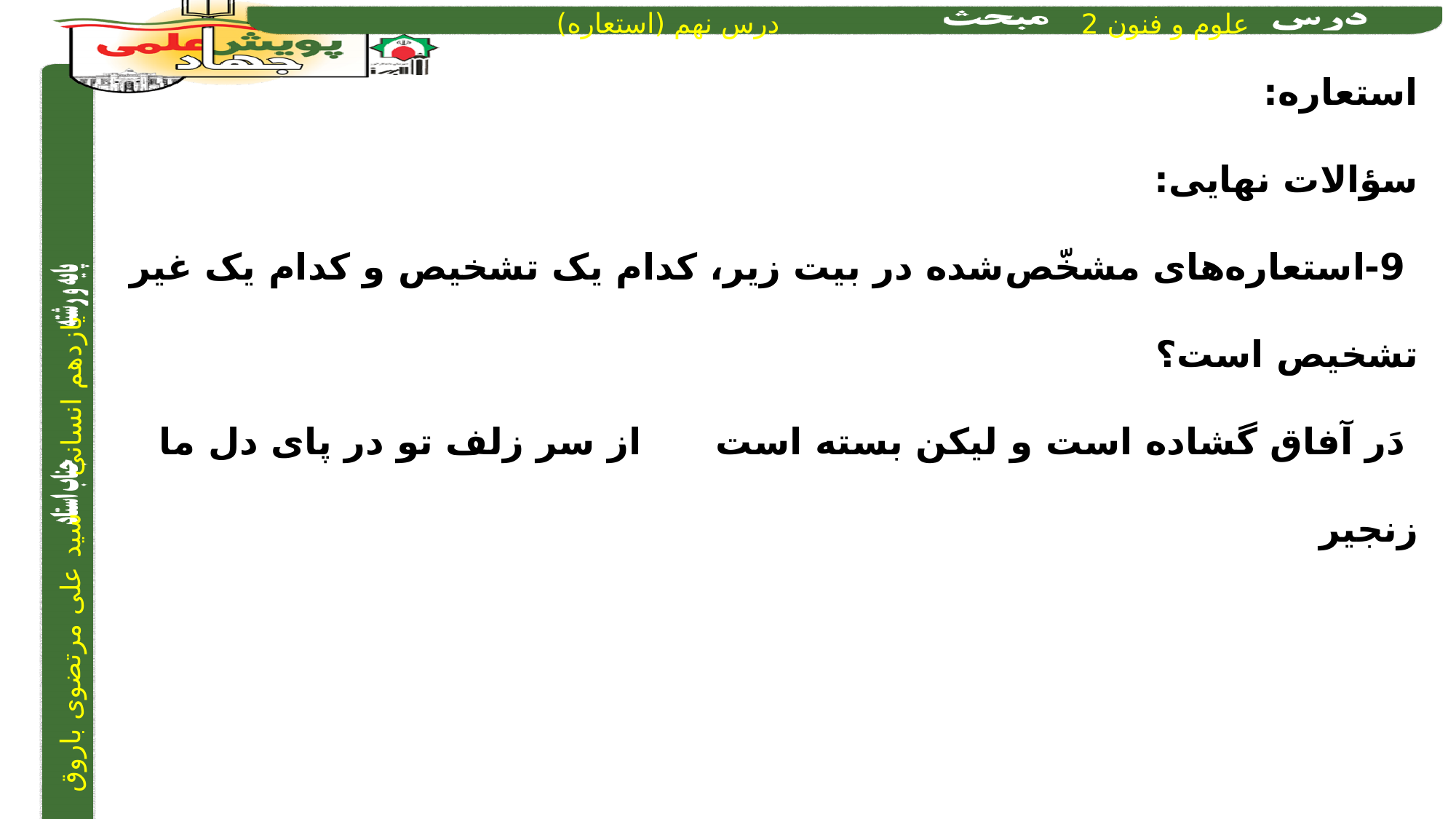

استعاره:
سؤالات نهایی:
 9-استعاره‌های مشخّص‌شده در بیت زیر، کدام یک تشخیص و کدام یک غیر تشخیص است؟
 دَر آفاق گشاده است و لیکن بسته است	 	 از سر زلف تو در پای دل ما زنجیر